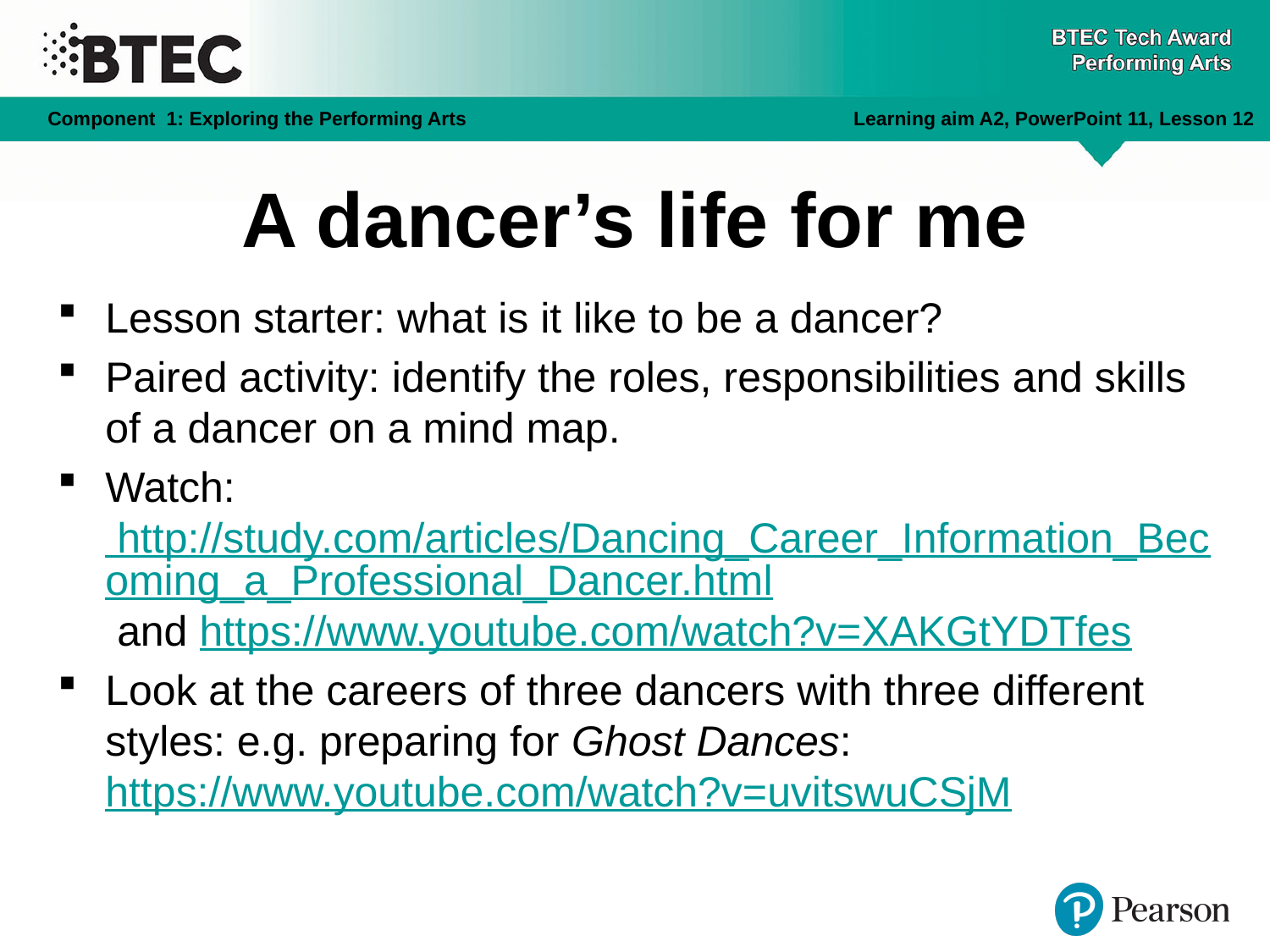

# A dancer’s life for me
Lesson starter: what is it like to be a dancer?
Paired activity: identify the roles, responsibilities and skills of a dancer on a mind map.
Watch: http://study.com/articles/Dancing_Career_Information_Becoming_a_Professional_Dancer.html and https://www.youtube.com/watch?v=XAKGtYDTfes
Look at the careers of three dancers with three different styles: e.g. preparing for Ghost Dances: https://www.youtube.com/watch?v=uvitswuCSjM